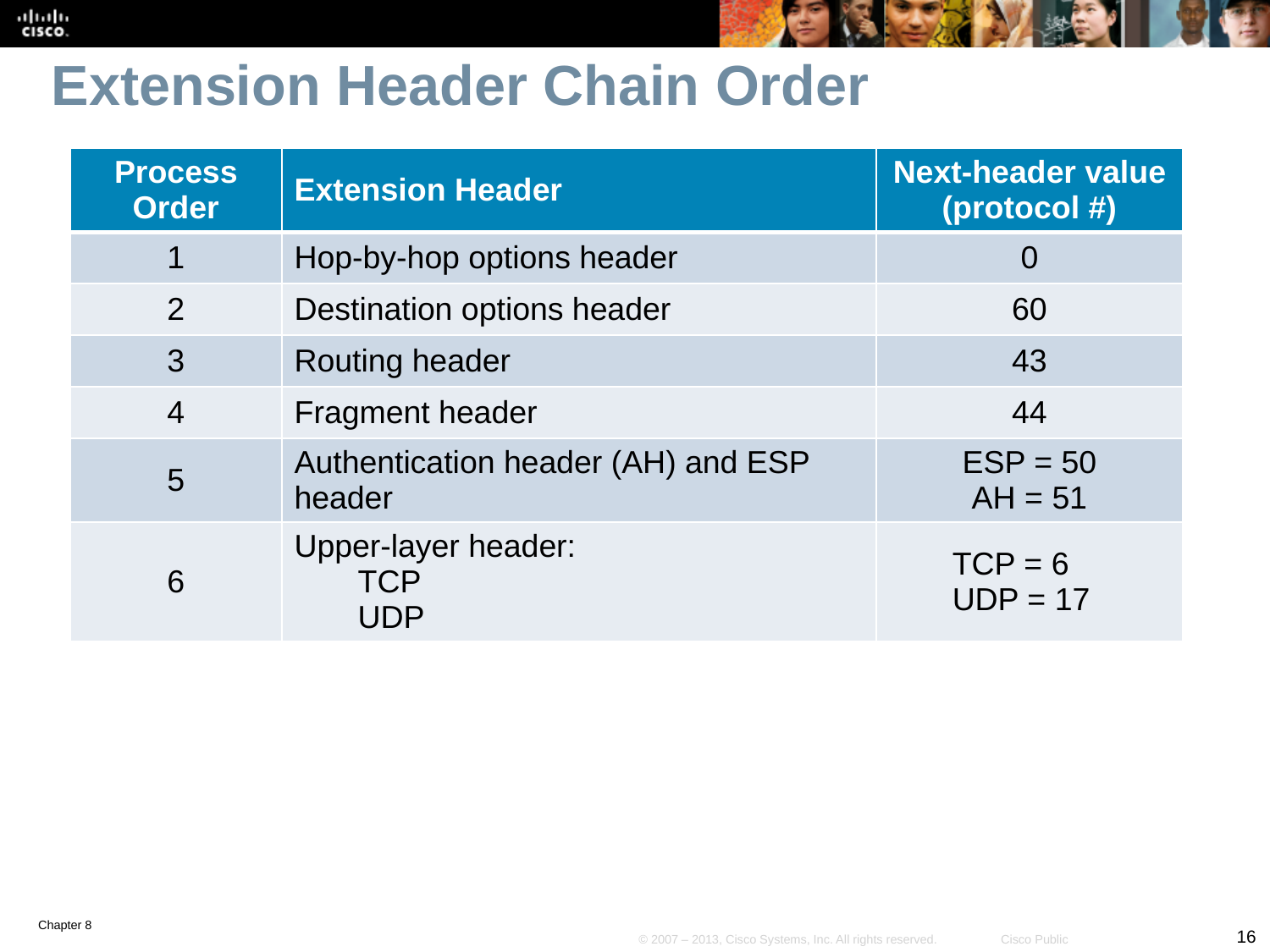

# Extension Header Chain Order
| Process Order | Extension Header | Next-header value (protocol #) |
| --- | --- | --- |
| 1 | Hop-by-hop options header | 0 |
| 2 | Destination options header | 60 |
| 3 | Routing header | 43 |
| 4 | Fragment header | 44 |
| 5 | Authentication header (AH) and ESP header | ESP = 50 AH = 51 |
| 6 | Upper-layer header: TCP UDP | TCP = 6 UDP = 17 |